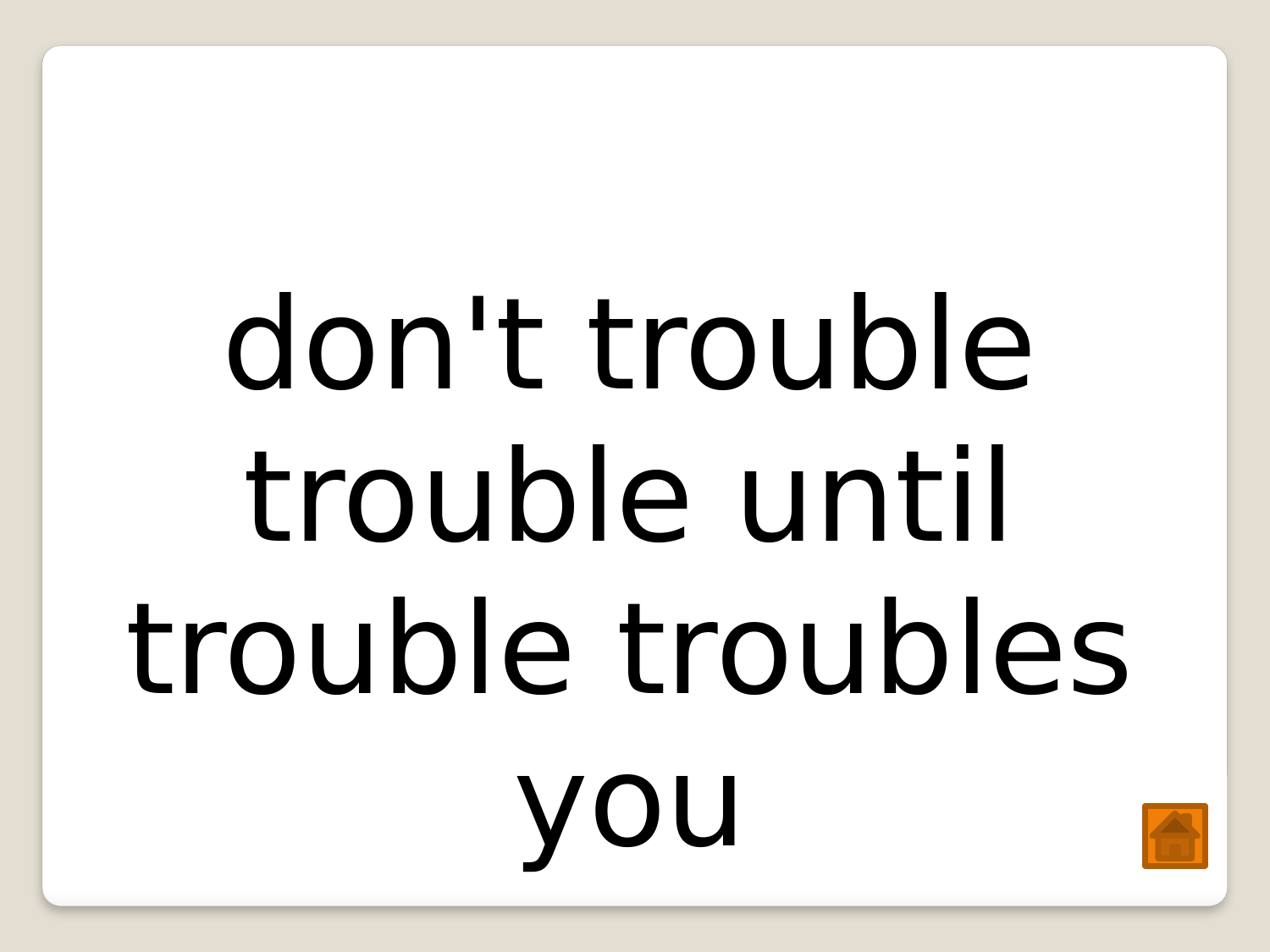

don't trouble trouble until trouble troubles you